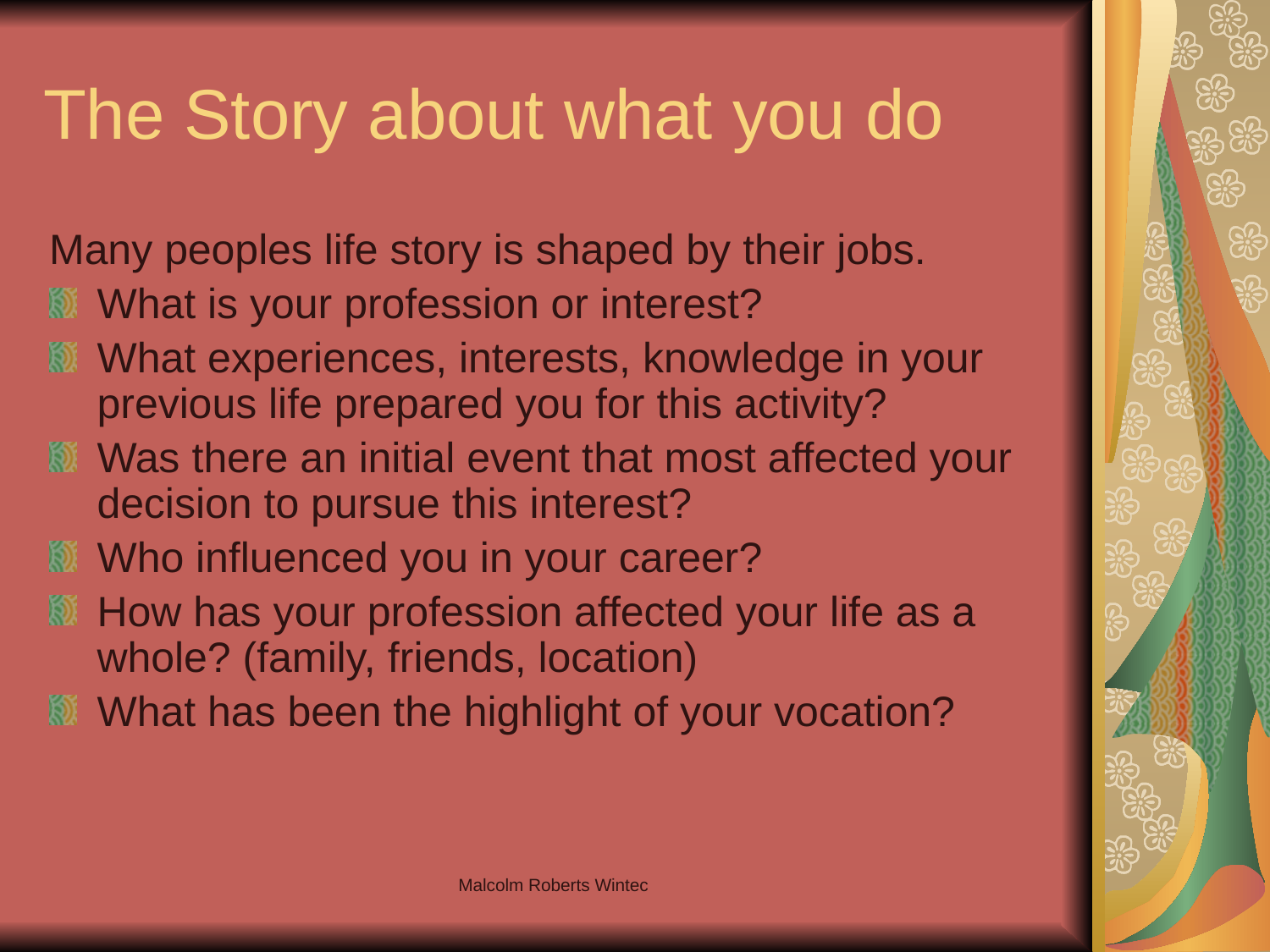

# The Story about what you do
Many peoples life story is shaped by their jobs.
What is your profession or interest?
What experiences, interests, knowledge in your previous life prepared you for this activity?
Was there an initial event that most affected your decision to pursue this interest?
Who influenced you in your career?
How has your profession affected your life as a whole? (family, friends, location)
What has been the highlight of your vocation?
Malcolm Roberts Wintec